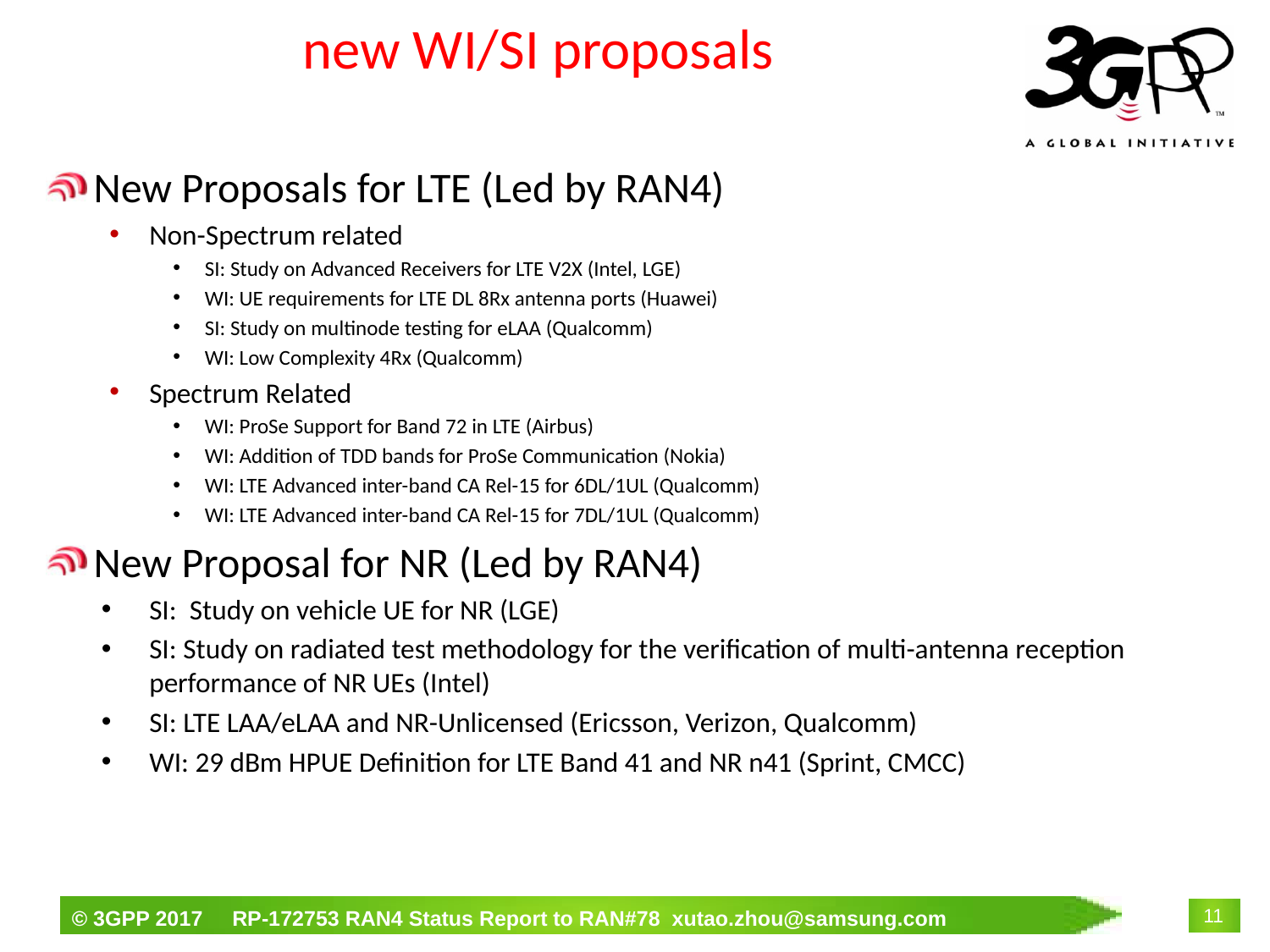

# new WI/SI proposals
New Proposals for LTE (Led by RAN4)
Non-Spectrum related
SI: Study on Advanced Receivers for LTE V2X (Intel, LGE)
WI: UE requirements for LTE DL 8Rx antenna ports (Huawei)
SI: Study on multinode testing for eLAA (Qualcomm)
WI: Low Complexity 4Rx (Qualcomm)
Spectrum Related
WI: ProSe Support for Band 72 in LTE (Airbus)
WI: Addition of TDD bands for ProSe Communication (Nokia)
WI: LTE Advanced inter-band CA Rel-15 for 6DL/1UL (Qualcomm)
WI: LTE Advanced inter-band CA Rel-15 for 7DL/1UL (Qualcomm)
New Proposal for NR (Led by RAN4)
SI:  Study on vehicle UE for NR (LGE)
SI: Study on radiated test methodology for the verification of multi-antenna reception performance of NR UEs (Intel)
SI: LTE LAA/eLAA and NR-Unlicensed (Ericsson, Verizon, Qualcomm)
WI: 29 dBm HPUE Definition for LTE Band 41 and NR n41 (Sprint, CMCC)